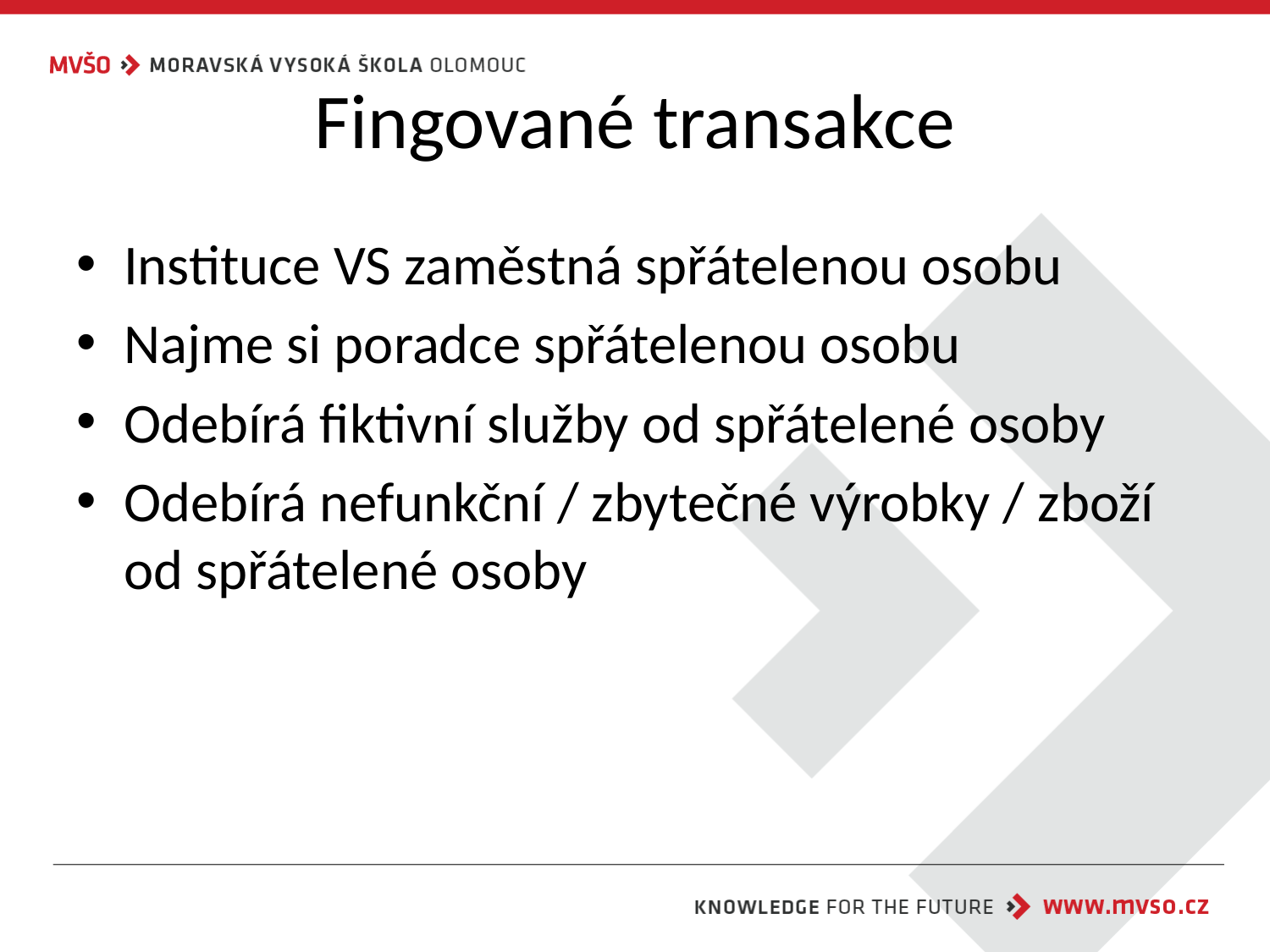

# Fingované transakce
Instituce VS zaměstná spřátelenou osobu
Najme si poradce spřátelenou osobu
Odebírá fiktivní služby od spřátelené osoby
Odebírá nefunkční / zbytečné výrobky / zboží od spřátelené osoby